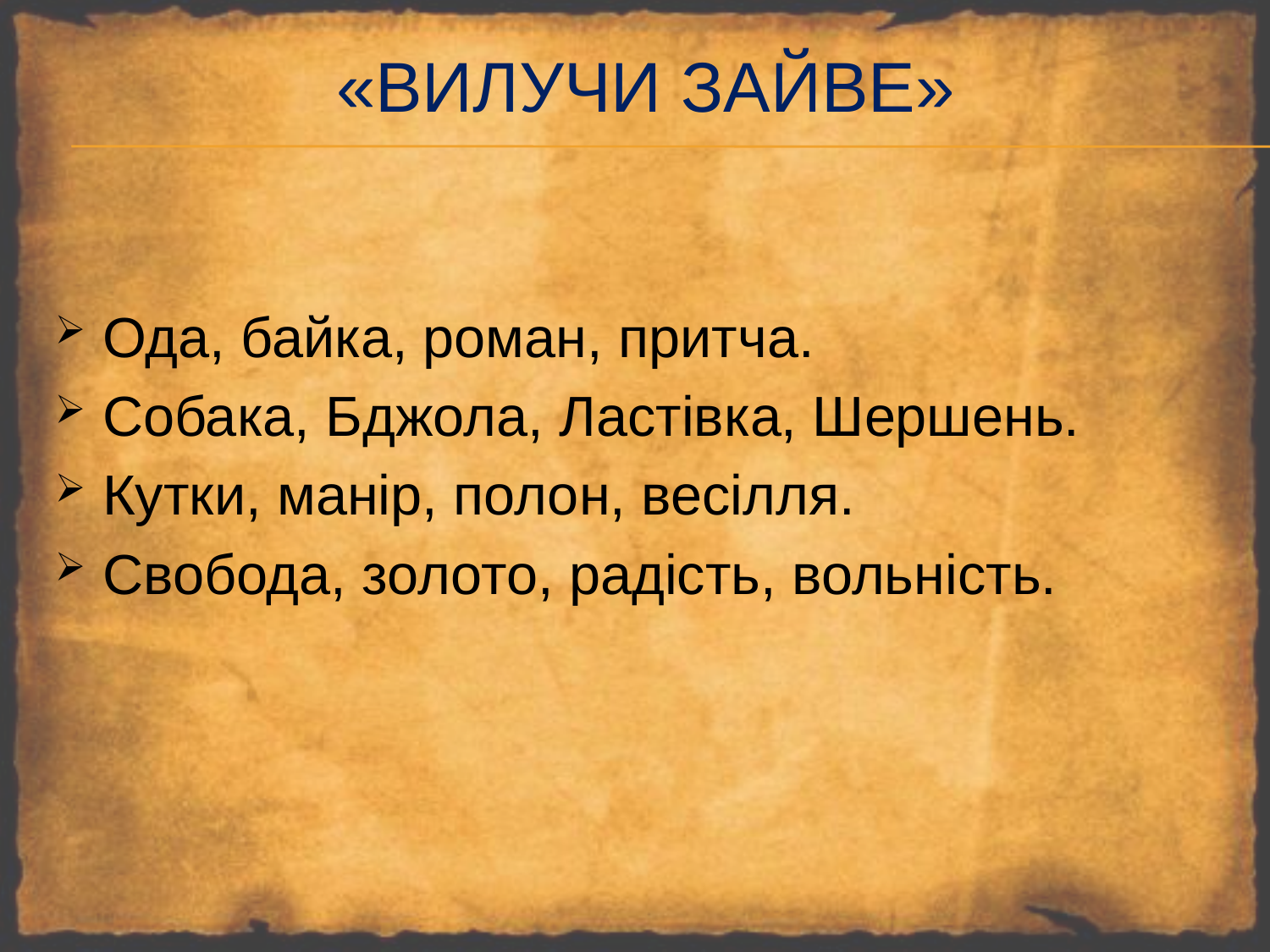

# «Вилучи зайве»

Ода, байка, роман, притча.
Собака, Бджола, Ластівка, Шершень.
Кутки, манір, полон, весілля.
Свобода, золото, радість, вольність.